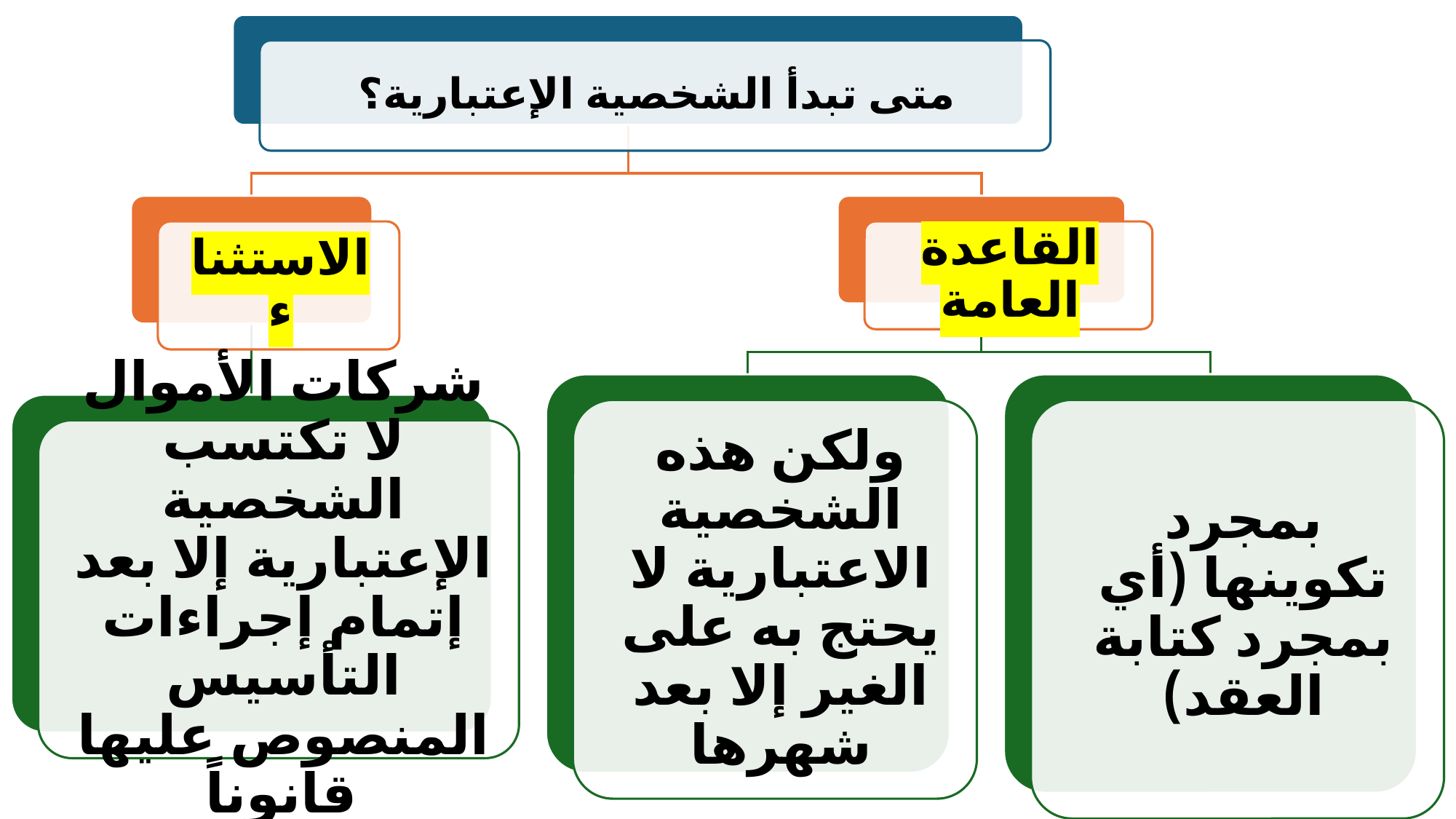

متى تبدأ الشخصية الإعتبارية؟
الاستثناء
شركات الأموال لا تكتسب الشخصية الإعتبارية إلا بعد إتمام إجراءات التأسيس المنصوص عليها قانوناً
القاعدة العامة
ولكن هذه الشخصية الاعتبارية لا يحتج به على الغير إلا بعد شهرها
بمجرد تكوينها (أي بمجرد كتابة العقد)